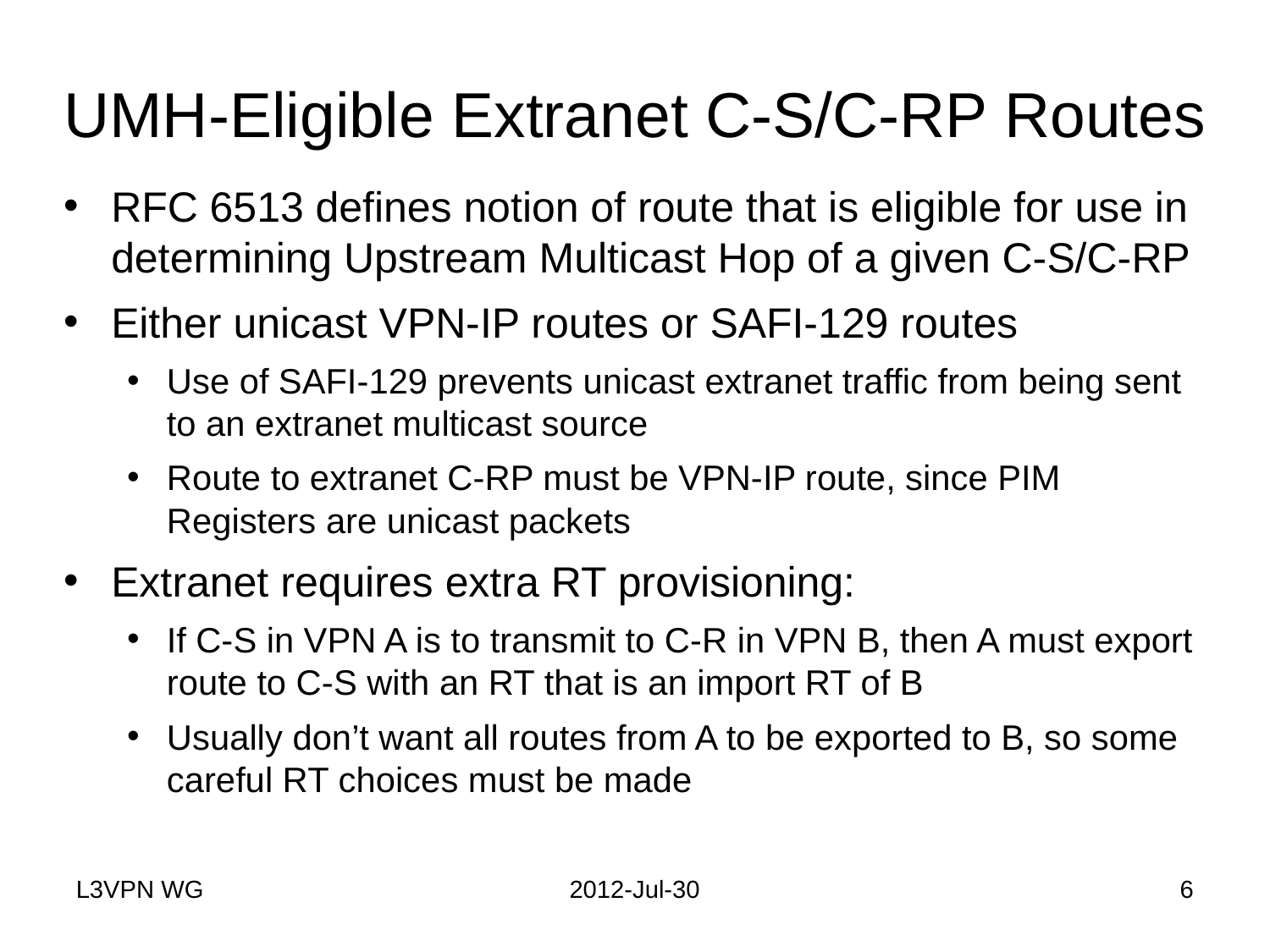

# UMH-Eligible Extranet C-S/C-RP Routes
RFC 6513 defines notion of route that is eligible for use in determining Upstream Multicast Hop of a given C-S/C-RP
Either unicast VPN-IP routes or SAFI-129 routes
Use of SAFI-129 prevents unicast extranet traffic from being sent to an extranet multicast source
Route to extranet C-RP must be VPN-IP route, since PIM Registers are unicast packets
Extranet requires extra RT provisioning:
If C-S in VPN A is to transmit to C-R in VPN B, then A must export route to C-S with an RT that is an import RT of B
Usually don’t want all routes from A to be exported to B, so some careful RT choices must be made

L3VPN WG
2012-Jul-30
6